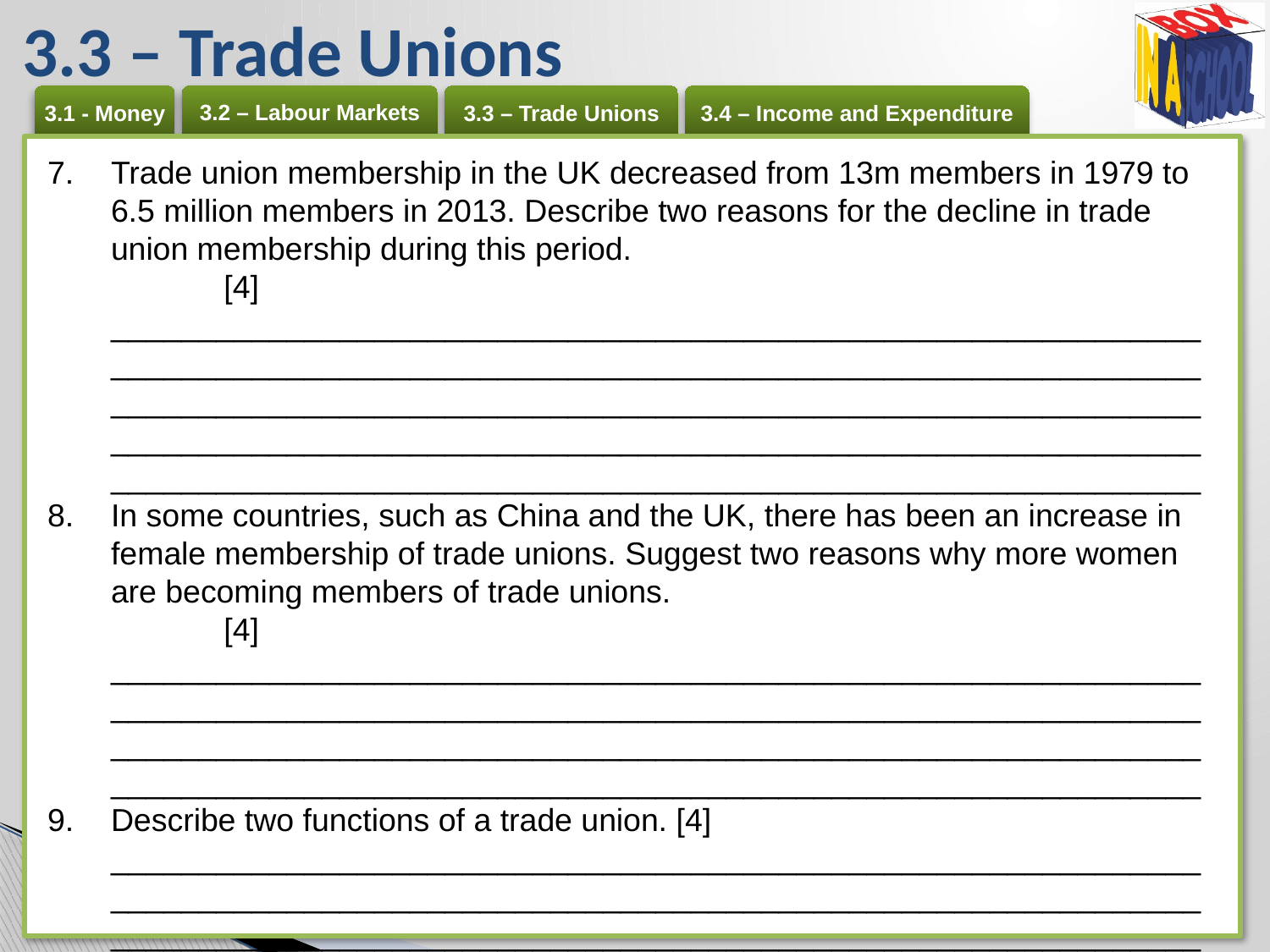

# 3.3 – Trade Unions
Trade union membership in the UK decreased from 13m members in 1979 to 6.5 million members in 2013. Describe two reasons for the decline in trade union membership during this period. 	[4]
____________________________________________________________________________________________________________________________ ______________________________________________________________ ______________________________________________________________ ______________________________________________________________
In some countries, such as China and the UK, there has been an increase in female membership of trade unions. Suggest two reasons why more women are becoming members of trade unions.	[4]
______________________________________________________________ ______________________________________________________________ ______________________________________________________________ ______________________________________________________________
Describe two functions of a trade union. [4]
______________________________________________________________ ______________________________________________________________ ______________________________________________________________ ______________________________________________________________